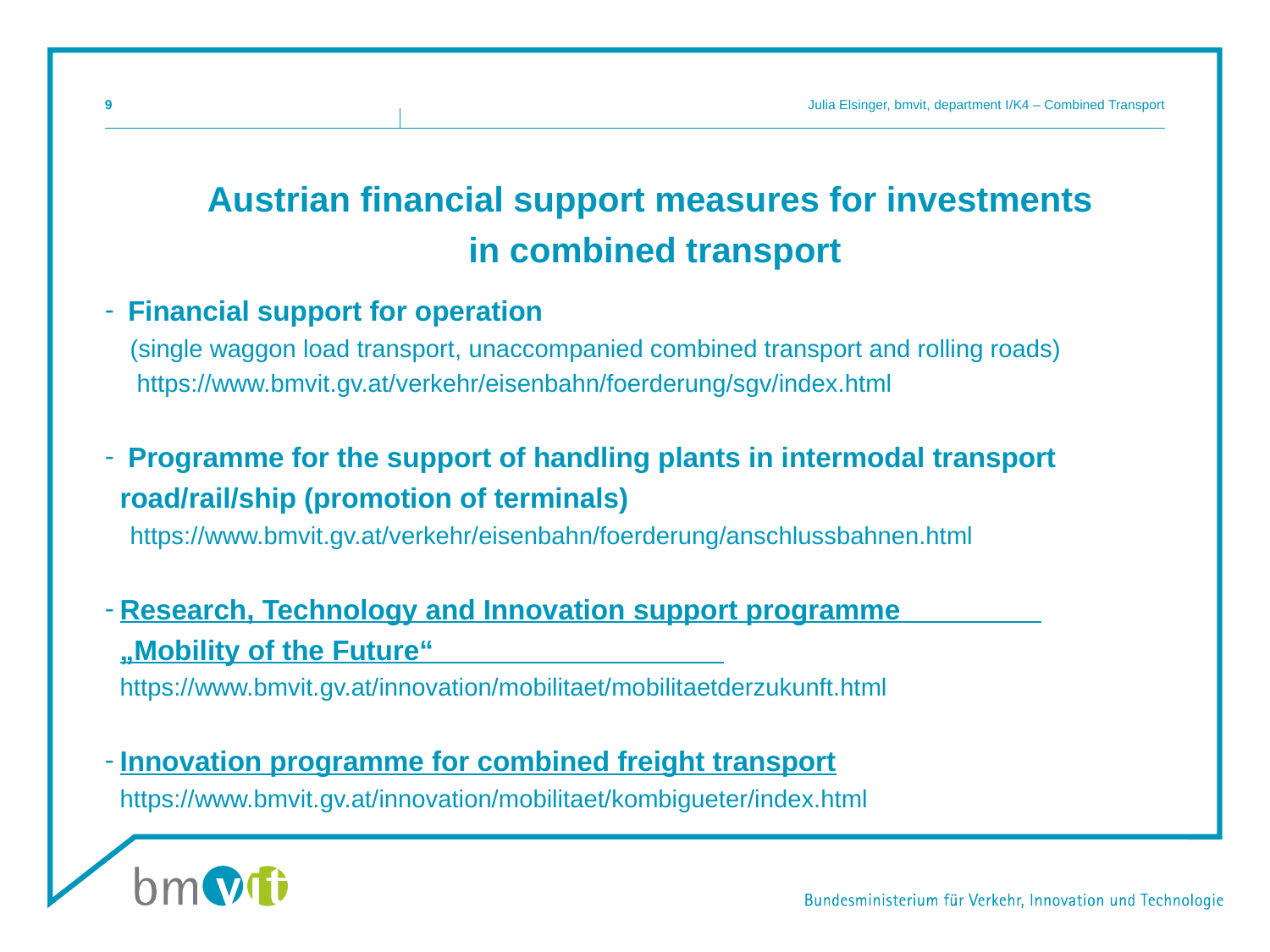

9
Julia Elsinger, bmvit, department I/K4 – Combined Transport
# Austrian financial support measures for investments in combined transport
 Financial support for operation
(single waggon load transport, unaccompanied combined transport and rolling roads)
 https://www.bmvit.gv.at/verkehr/eisenbahn/foerderung/sgv/index.html
 Programme for the support of handling plants in intermodal transport            road/rail/ship (promotion of terminals)
https://www.bmvit.gv.at/verkehr/eisenbahn/foerderung/anschlussbahnen.html
Research, Technology and Innovation support programme                   „Mobility of the Future“                                      https://www.bmvit.gv.at/innovation/mobilitaet/mobilitaetderzukunft.html
Innovation programme for combined freight transport https://www.bmvit.gv.at/innovation/mobilitaet/kombigueter/index.html